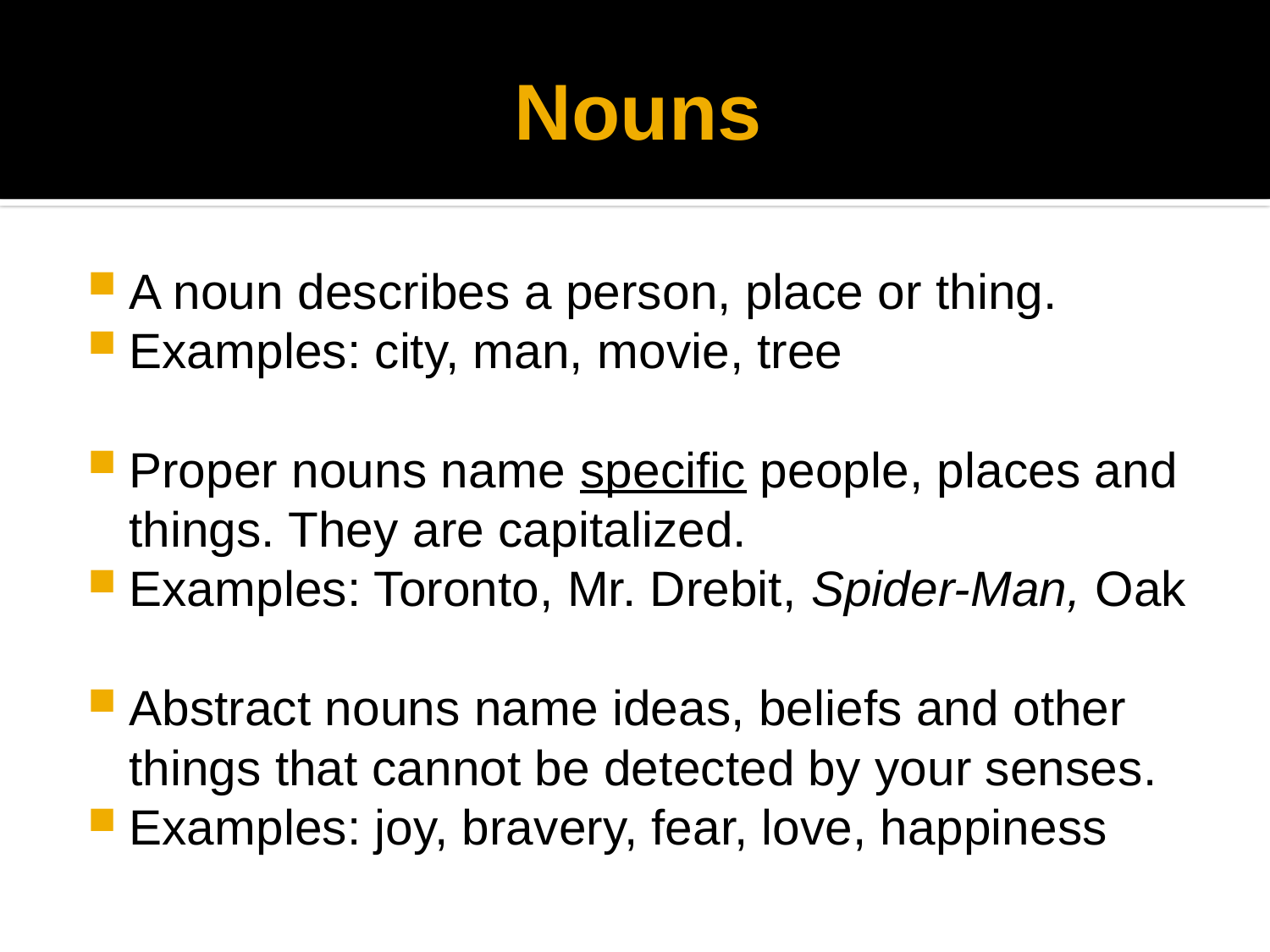

# Nouns
A noun describes a person, place or thing.
Examples: city, man, movie, tree

Proper nouns name specific people, places and things. They are capitalized.
Examples: Toronto, Mr. Drebit, Spider-Man, Oak

Abstract nouns name ideas, beliefs and other things that cannot be detected by your senses.
Examples: joy, bravery, fear, love, happiness